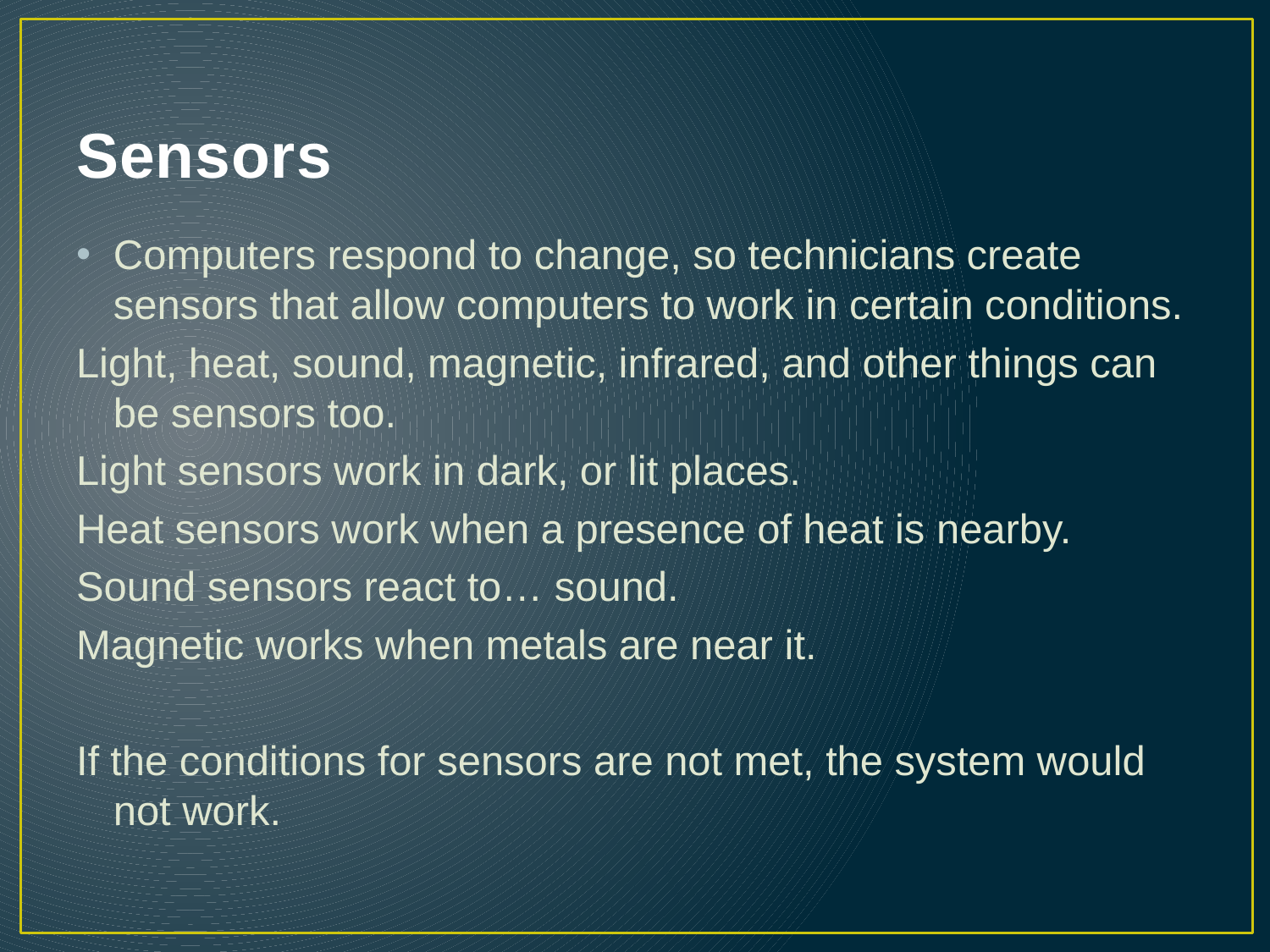

# Sensors
Computers respond to change, so technicians create sensors that allow computers to work in certain conditions.
Light, heat, sound, magnetic, infrared, and other things can be sensors too.
Light sensors work in dark, or lit places.
Heat sensors work when a presence of heat is nearby.
Sound sensors react to… sound.
Magnetic works when metals are near it.

If the conditions for sensors are not met, the system would not work.